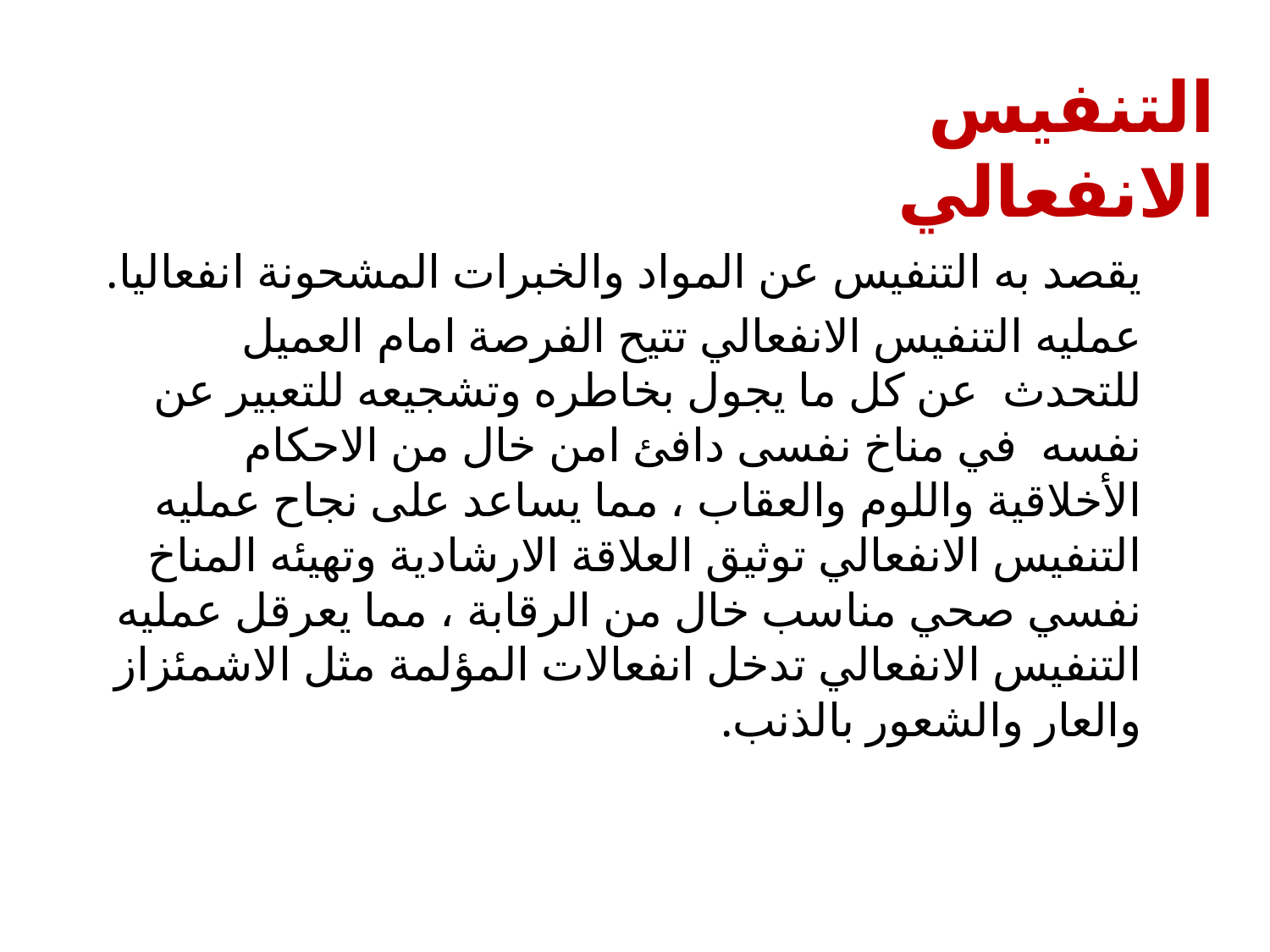

التنفيس الانفعالي
يقصد به التنفيس عن المواد والخبرات المشحونة انفعاليا.
عمليه التنفيس الانفعالي تتيح الفرصة امام العميل للتحدث  عن كل ما يجول بخاطره وتشجيعه للتعبير عن نفسه  في مناخ نفسى دافئ امن خال من الاحكام الأخلاقية واللوم والعقاب ، مما يساعد على نجاح عمليه التنفيس الانفعالي توثيق العلاقة الارشادية وتهيئه المناخ نفسي صحي مناسب خال من الرقابة ، مما يعرقل عمليه التنفيس الانفعالي تدخل انفعالات المؤلمة مثل الاشمئزاز والعار والشعور بالذنب.